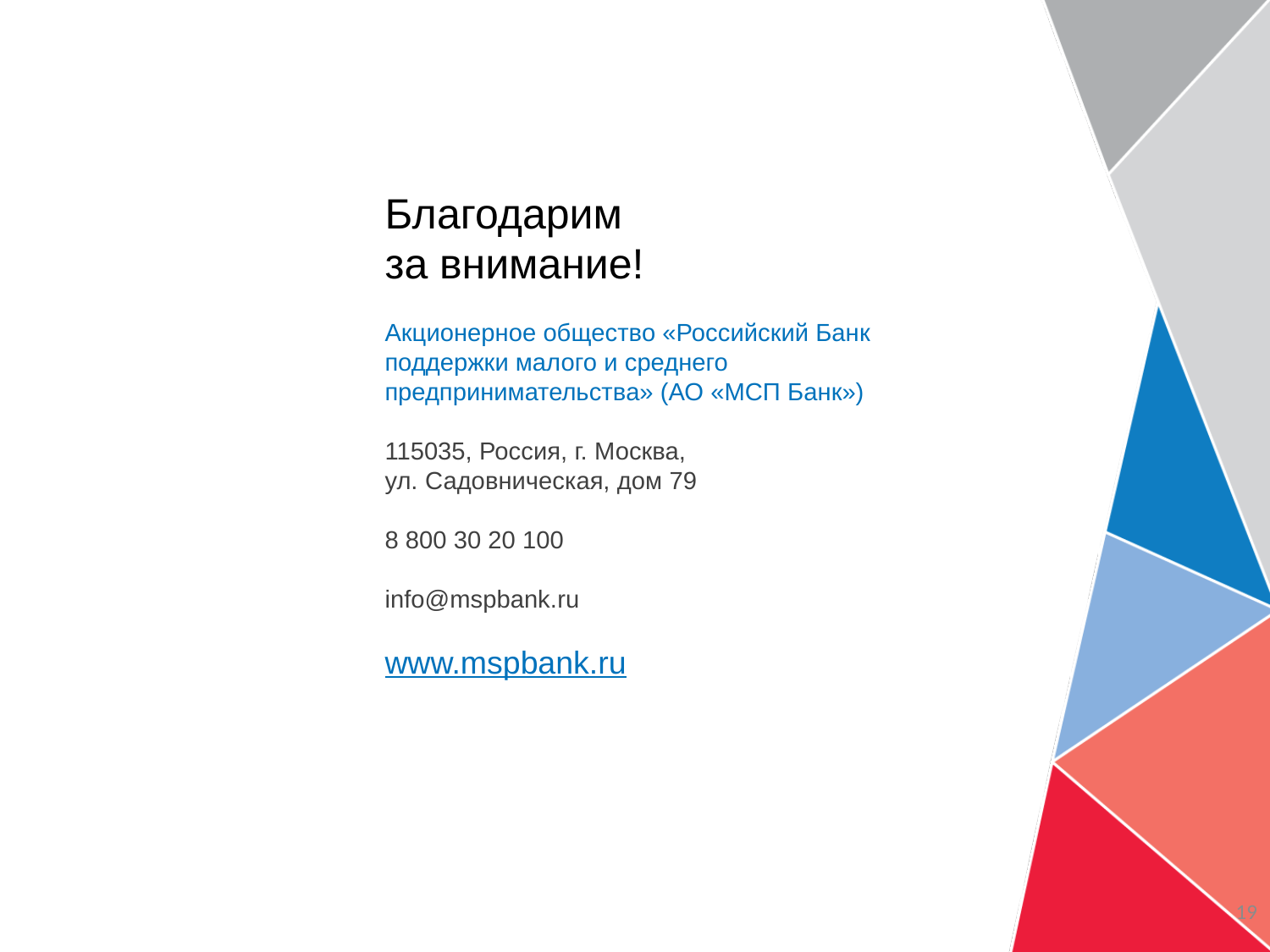

# Благодарим за внимание! Акционерное общество «Российский Банк поддержки малого и среднего предпринимательства» (АО «МСП Банк») 115035, Россия, г. Москва, ул. Садовническая, дом 79 8 800 30 20 100 info@mspbank.ru www.mspbank.ru
19